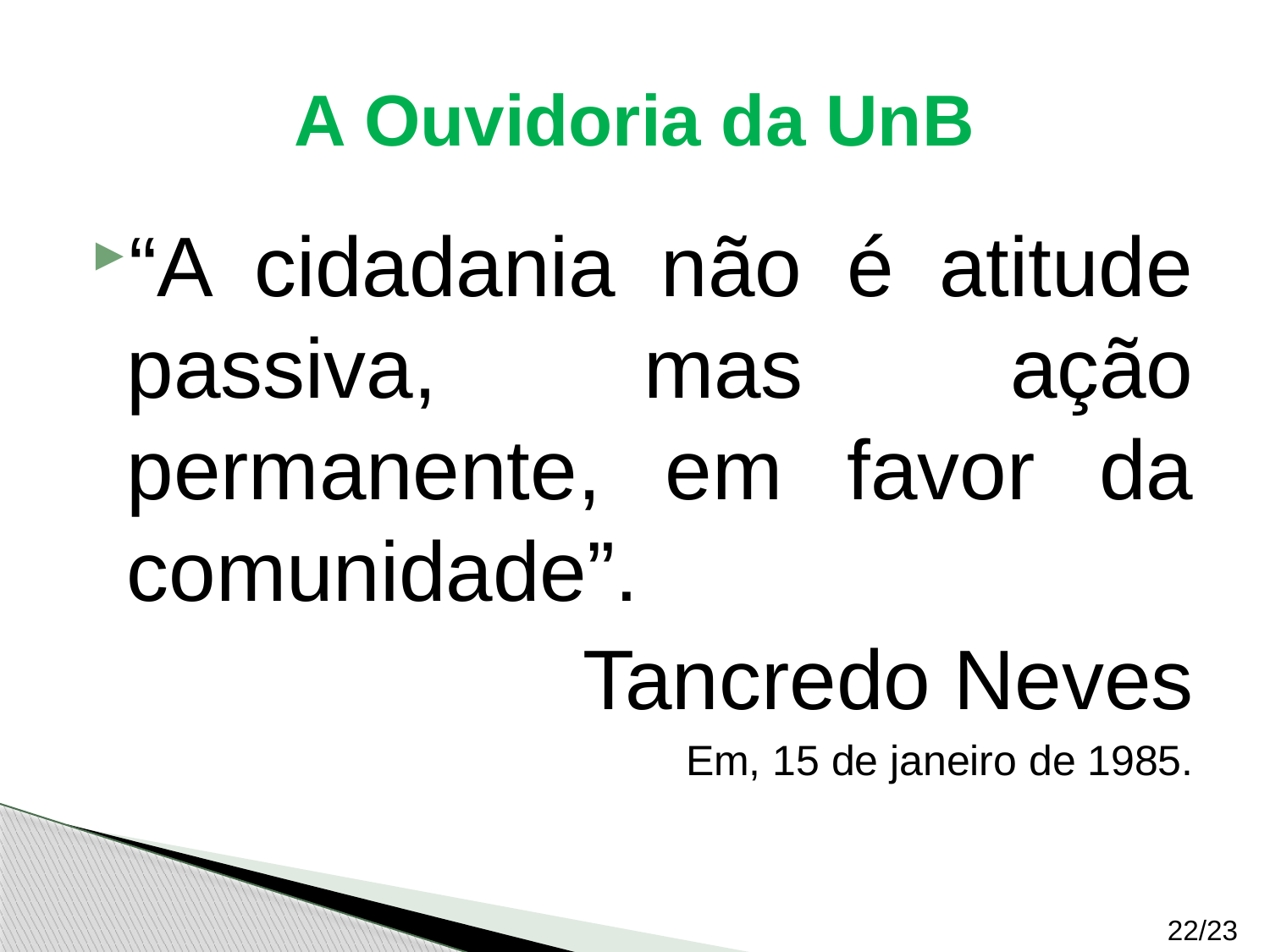

# A Ouvidoria da UnB
“A cidadania não é atitude passiva, mas ação permanente, em favor da comunidade”.
Tancredo Neves
Em, 15 de janeiro de 1985.
22/23